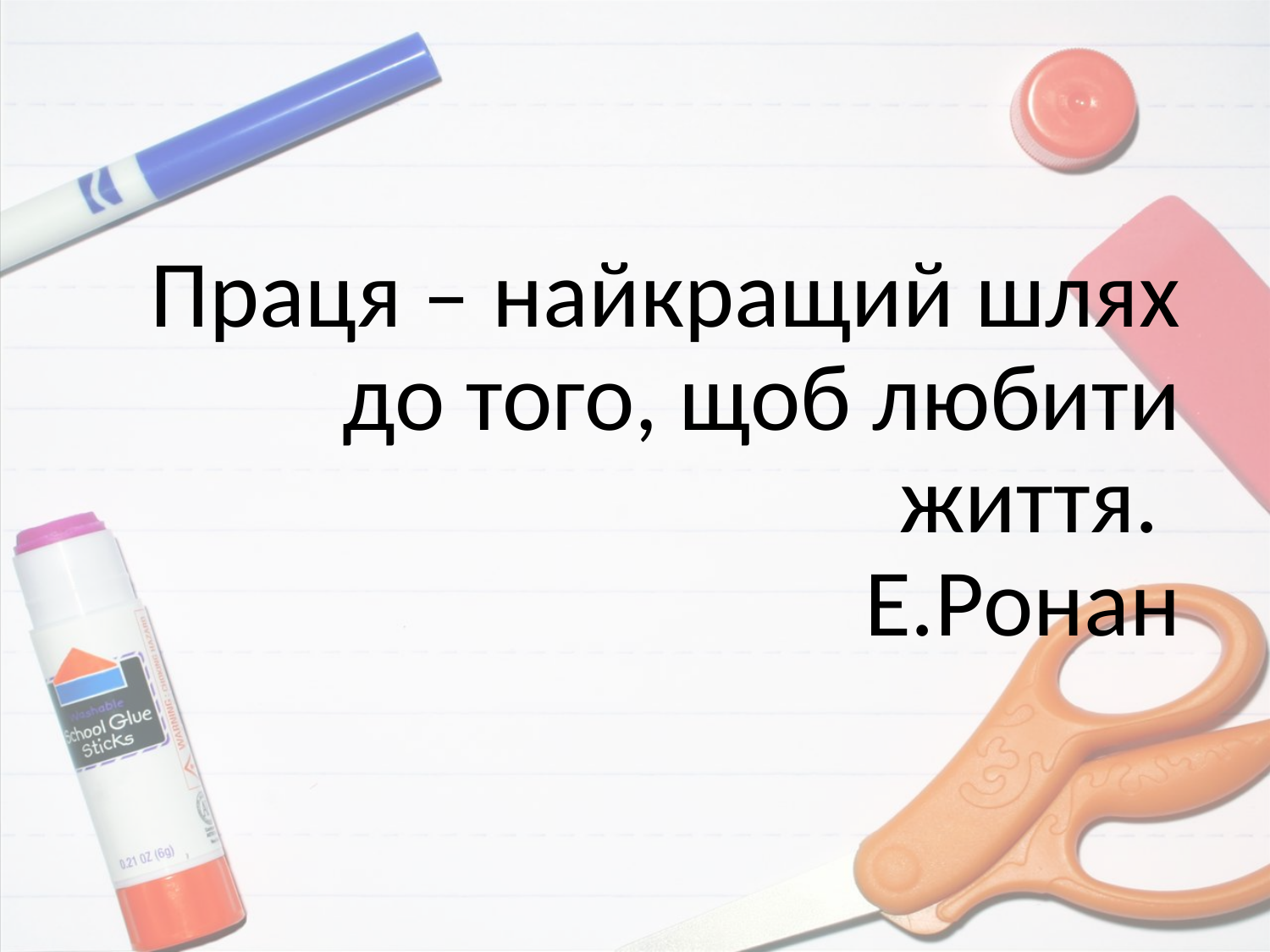

# Праця – найкращий шлях до того, щоб любити життя. Е.Ронан